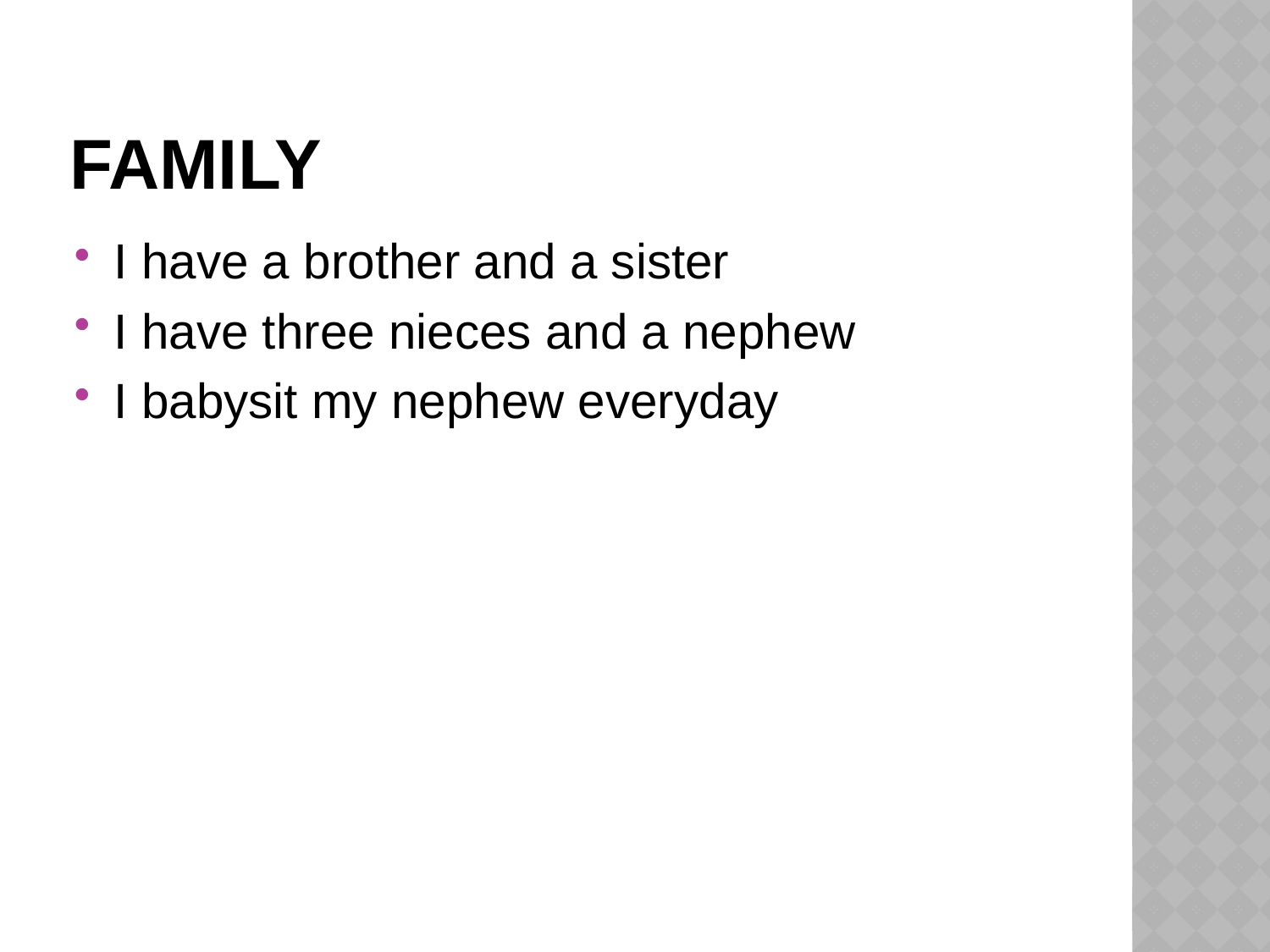

# Family
I have a brother and a sister
I have three nieces and a nephew
I babysit my nephew everyday